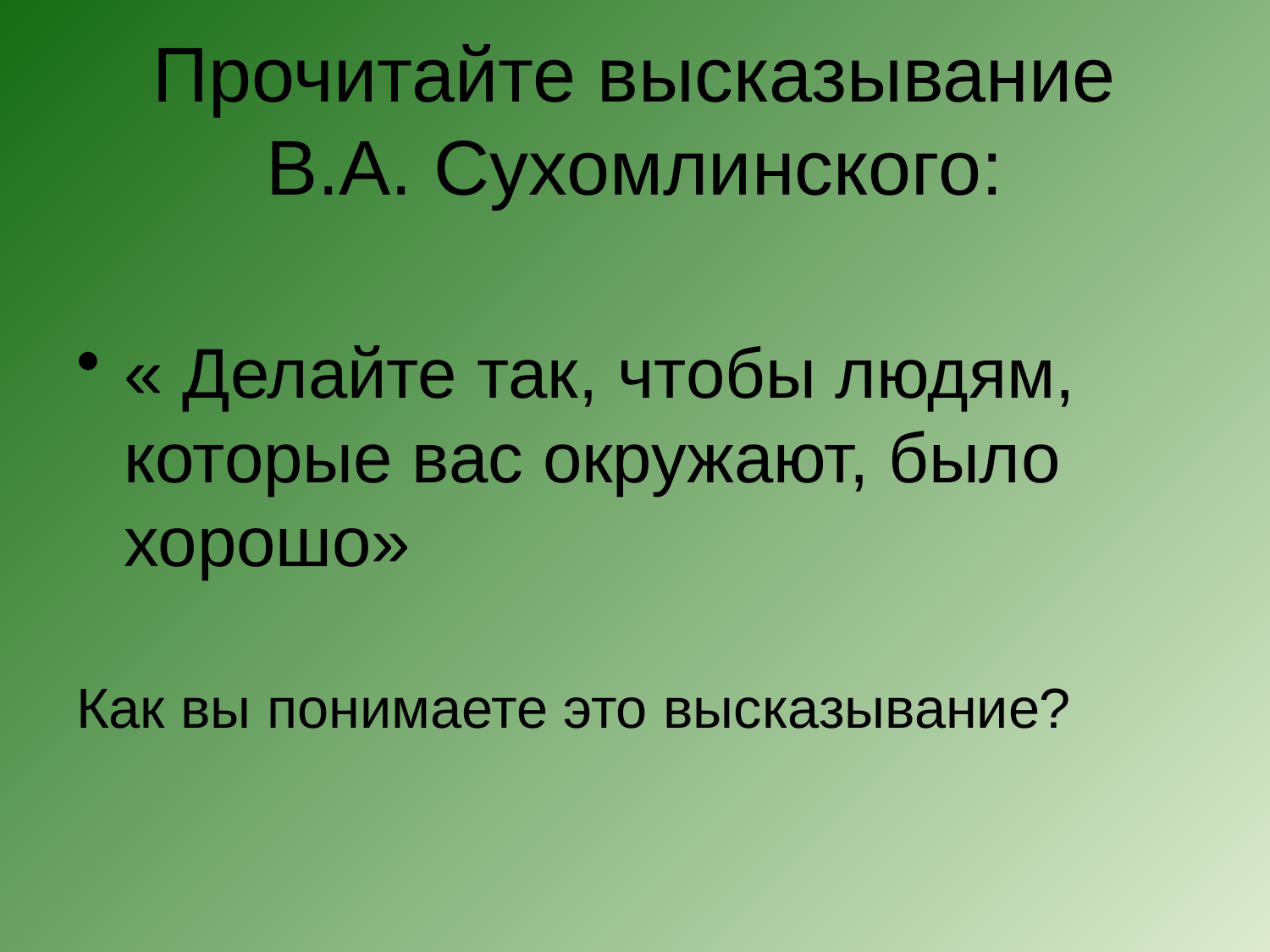

# Прочитайте высказывание В.А. Сухомлинского:

« Делайте так, чтобы людям, которые вас окружают, было хорошо»

Как вы понимаете это высказывание?